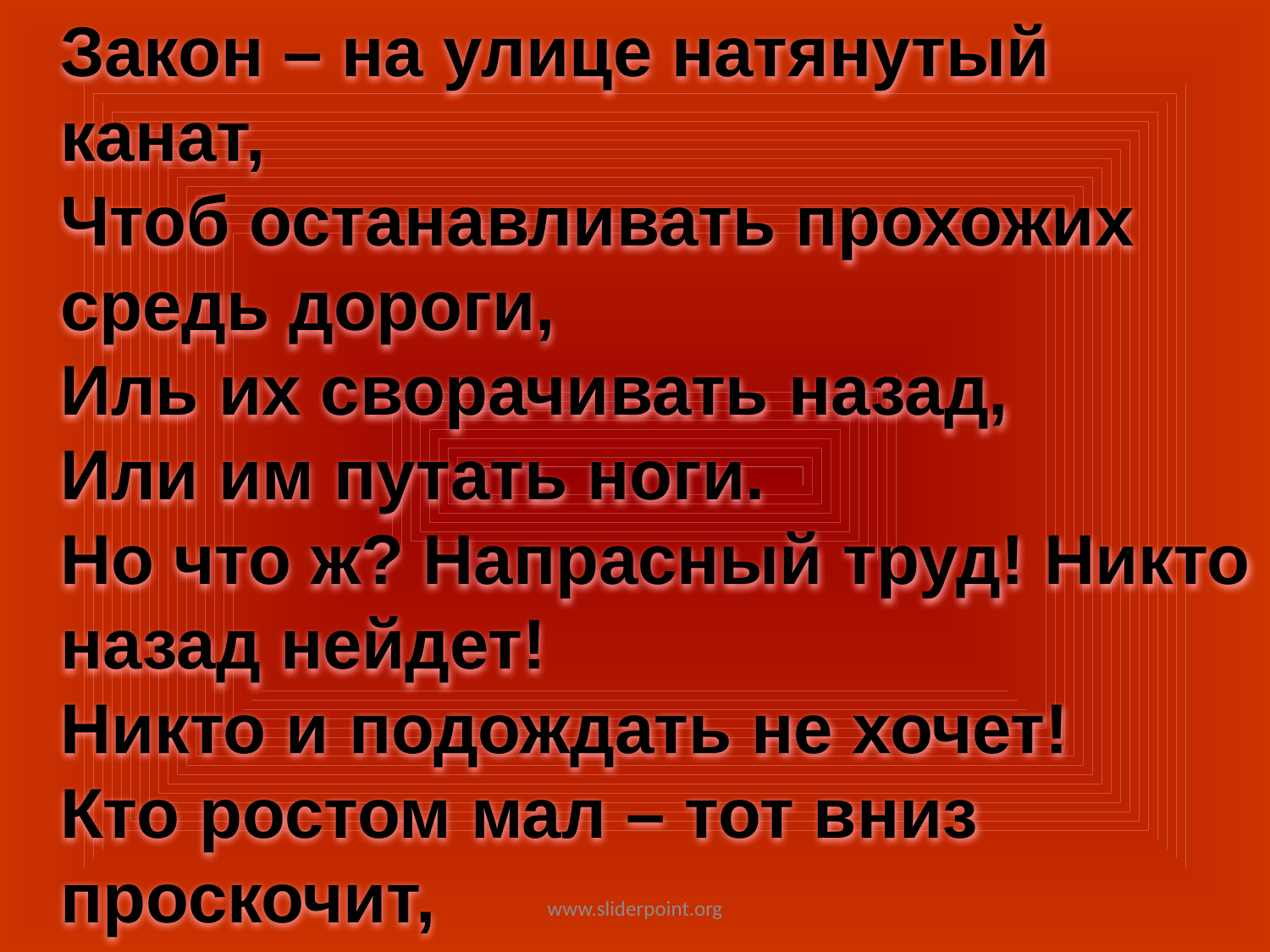

Закон – на улице натянутый канат,
Чтоб останавливать прохожих средь дороги,
Иль их сворачивать назад,
Или им путать ноги.
Но что ж? Напрасный труд! Никто назад нейдет!
Никто и подождать не хочет!
Кто ростом мал – тот вниз проскочит,
А кто велик – перешагнет.
Жуковский Василий Андреевич
www.sliderpoint.org